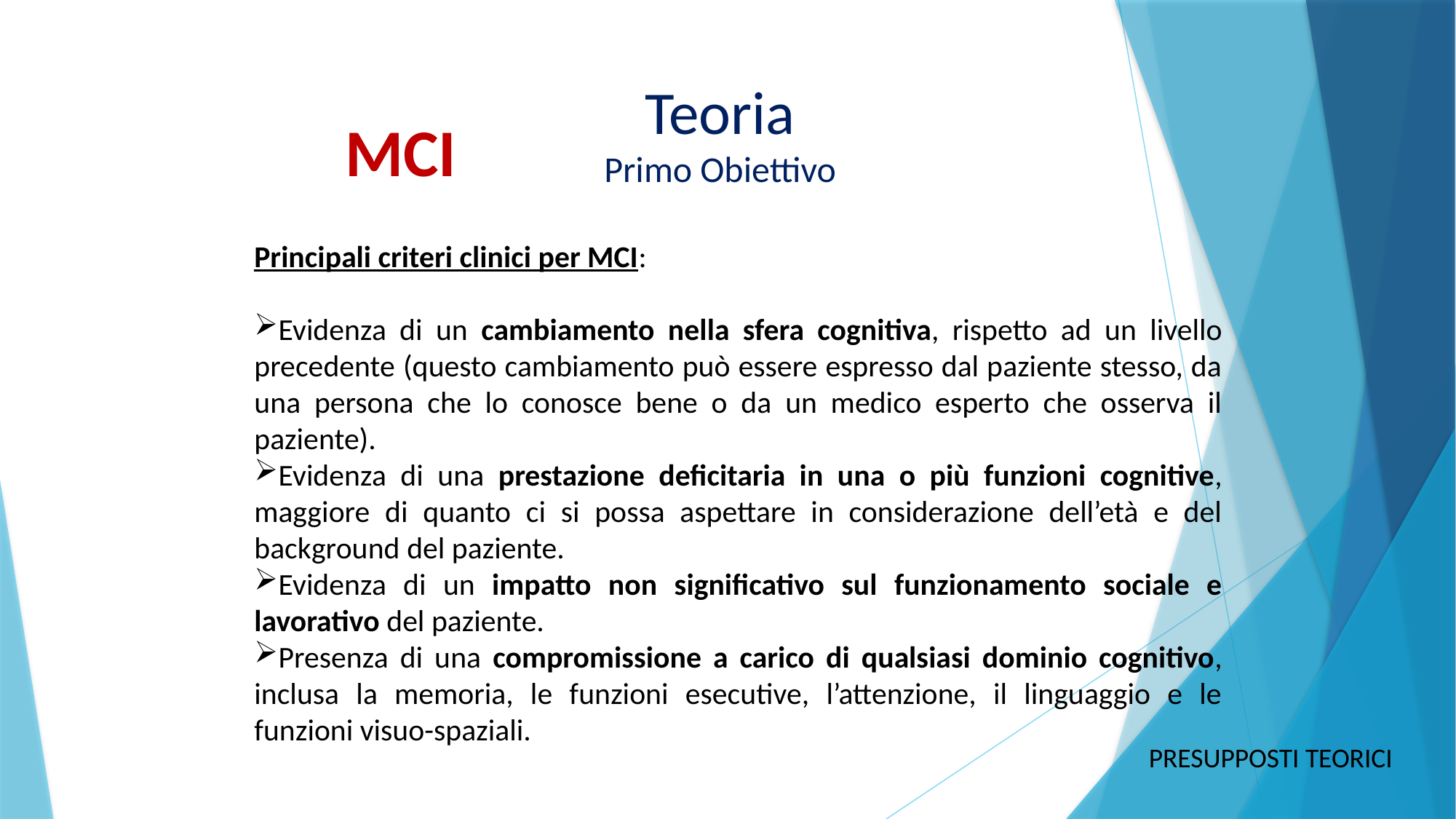

# Teoria Primo Obiettivo
MCI
Principali criteri clinici per MCI:

Evidenza di un cambiamento nella sfera cognitiva, rispetto ad un livello precedente (questo cambiamento può essere espresso dal paziente stesso, da una persona che lo conosce bene o da un medico esperto che osserva il paziente).
Evidenza di una prestazione deficitaria in una o più funzioni cognitive, maggiore di quanto ci si possa aspettare in considerazione dell’età e del background del paziente.
Evidenza di un impatto non significativo sul funzionamento sociale e lavorativo del paziente.
Presenza di una compromissione a carico di qualsiasi dominio cognitivo, inclusa la memoria, le funzioni esecutive, l’attenzione, il linguaggio e le funzioni visuo-spaziali.
PRESUPPOSTI TEORICI